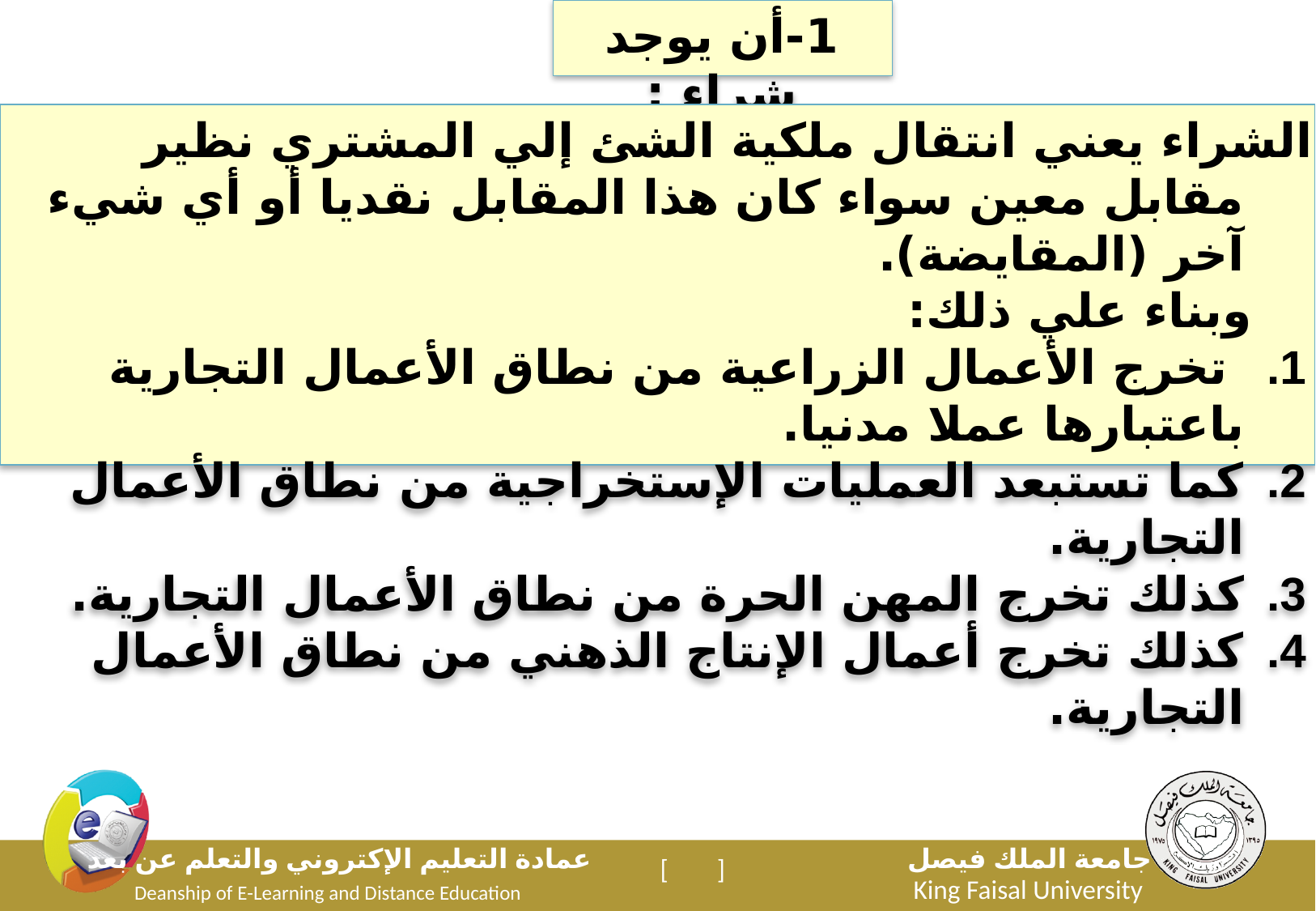

1-أن يوجد شراء :
الشراء يعني انتقال ملكية الشئ إلي المشتري نظير مقابل معين سواء كان هذا المقابل نقديا أو أي شيء آخر (المقايضة).
وبناء علي ذلك:
 تخرج الأعمال الزراعية من نطاق الأعمال التجارية باعتبارها عملا مدنيا.
كما تستبعد العمليات الإستخراجية من نطاق الأعمال التجارية.
كذلك تخرج المهن الحرة من نطاق الأعمال التجارية.
كذلك تخرج أعمال الإنتاج الذهني من نطاق الأعمال التجارية.